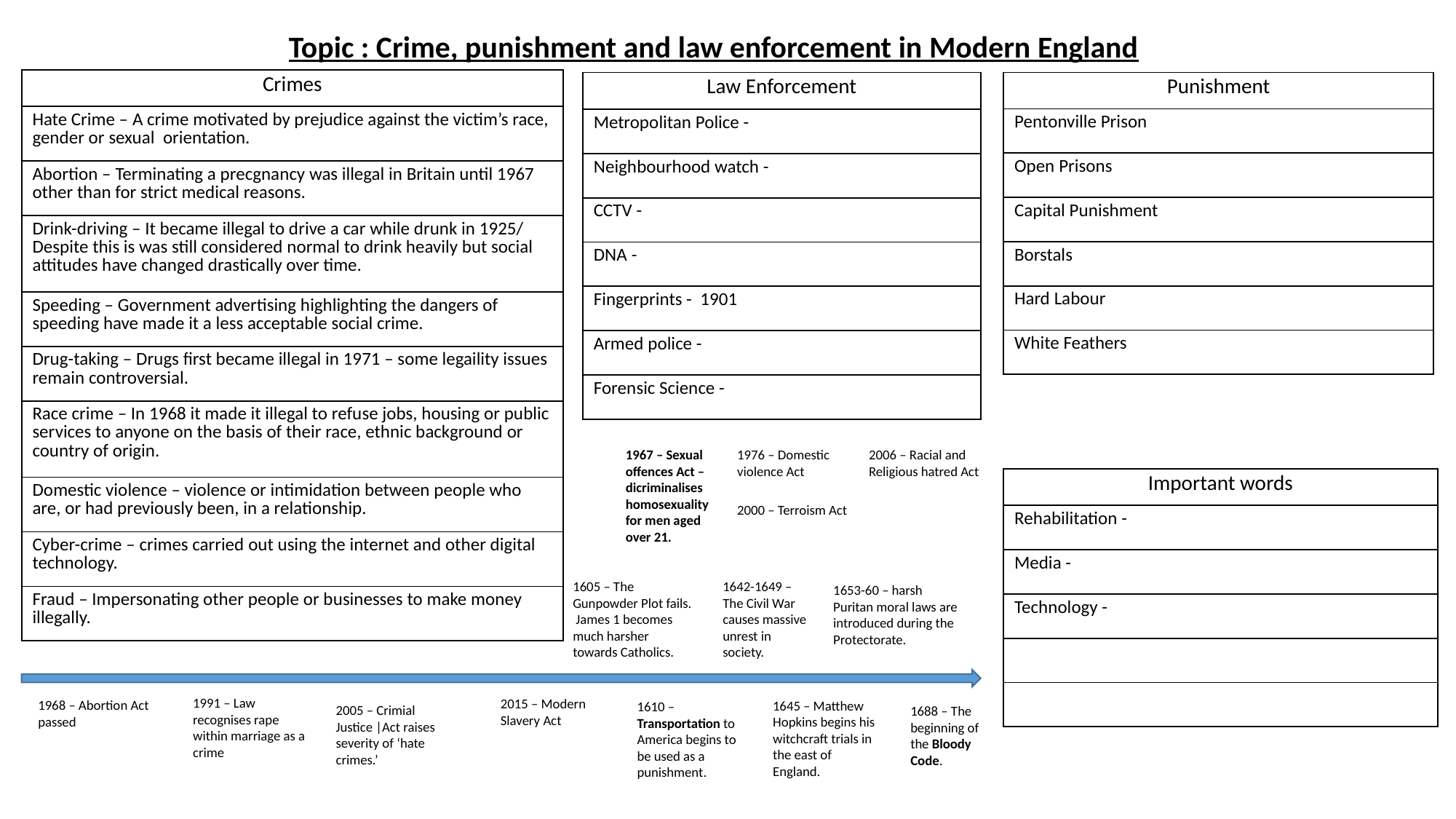

Topic : Crime, punishment and law enforcement in Modern England
| Crimes |
| --- |
| Hate Crime – A crime motivated by prejudice against the victim’s race, gender or sexual orientation. |
| Abortion – Terminating a precgnancy was illegal in Britain until 1967 other than for strict medical reasons. |
| Drink-driving – It became illegal to drive a car while drunk in 1925/ Despite this is was still considered normal to drink heavily but social attitudes have changed drastically over time. |
| Speeding – Government advertising highlighting the dangers of speeding have made it a less acceptable social crime. |
| Drug-taking – Drugs first became illegal in 1971 – some legaility issues remain controversial. |
| Race crime – In 1968 it made it illegal to refuse jobs, housing or public services to anyone on the basis of their race, ethnic background or country of origin. |
| Domestic violence – violence or intimidation between people who are, or had previously been, in a relationship. |
| Cyber-crime – crimes carried out using the internet and other digital technology. |
| Fraud – Impersonating other people or businesses to make money illegally. |
| Law Enforcement |
| --- |
| Metropolitan Police - |
| Neighbourhood watch - |
| CCTV - |
| DNA - |
| Fingerprints - 1901 |
| Armed police - |
| Forensic Science - |
| Punishment |
| --- |
| Pentonville Prison |
| Open Prisons |
| Capital Punishment |
| Borstals |
| Hard Labour |
| White Feathers |
1967 – Sexual offences Act – dicriminalises homosexuality for men aged over 21.
1976 – Domestic violence Act
2006 – Racial and Religious hatred Act
| Important words |
| --- |
| Rehabilitation - |
| Media - |
| Technology - |
|  |
|  |
2000 – Terroism Act
1605 – The Gunpowder Plot fails.  James 1 becomes much harsher towards Catholics.
1642-1649 – The Civil War causes massive unrest in society.
1653-60 – harsh Puritan moral laws are introduced during the Protectorate.

1991 – Law recognises rape within marriage as a crime
2015 – Modern Slavery Act
1968 – Abortion Act passed
1645 – Matthew Hopkins begins his witchcraft trials in the east of England.
1610 – Transportation to America begins to be used as a punishment.
2005 – Crimial Justice |Act raises severity of ‘hate crimes.’
1688 – The beginning of the Bloody Code.